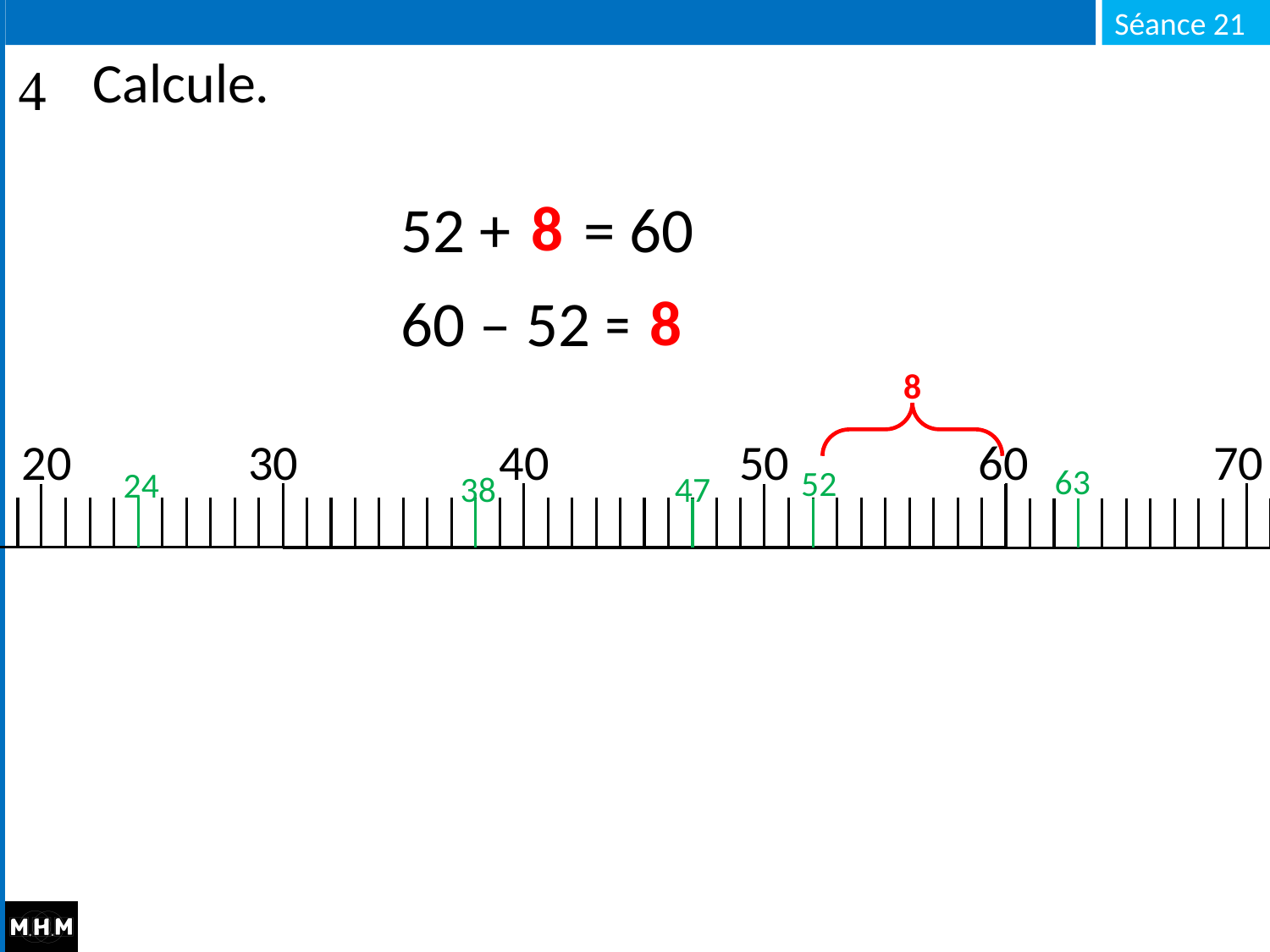

# Calcule.
8
52 + … = 60
8
60 – 52 = …

8
20
30
40
50
60
70
63
52
24
38
47